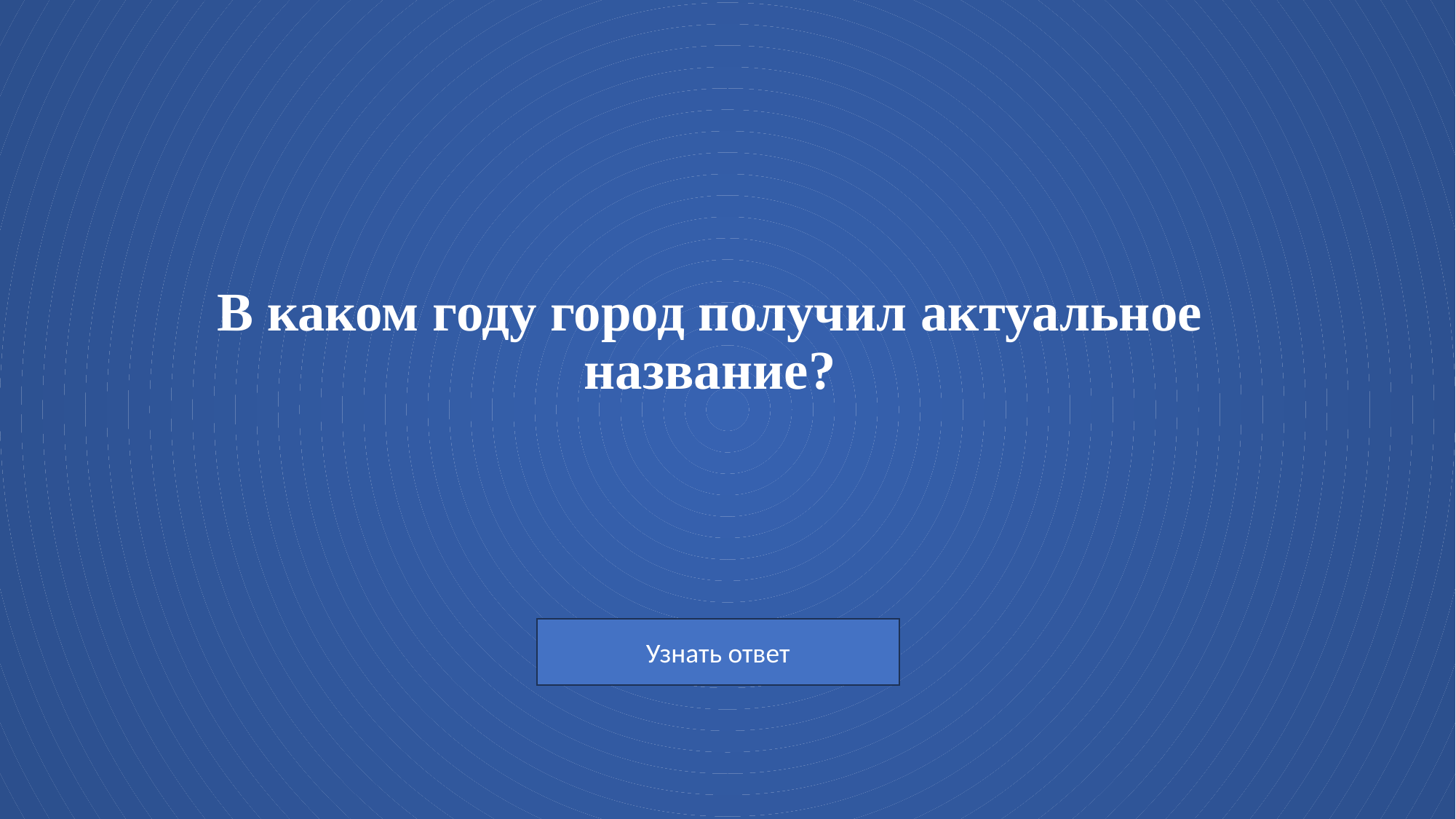

# В каком году город получил актуальное название?